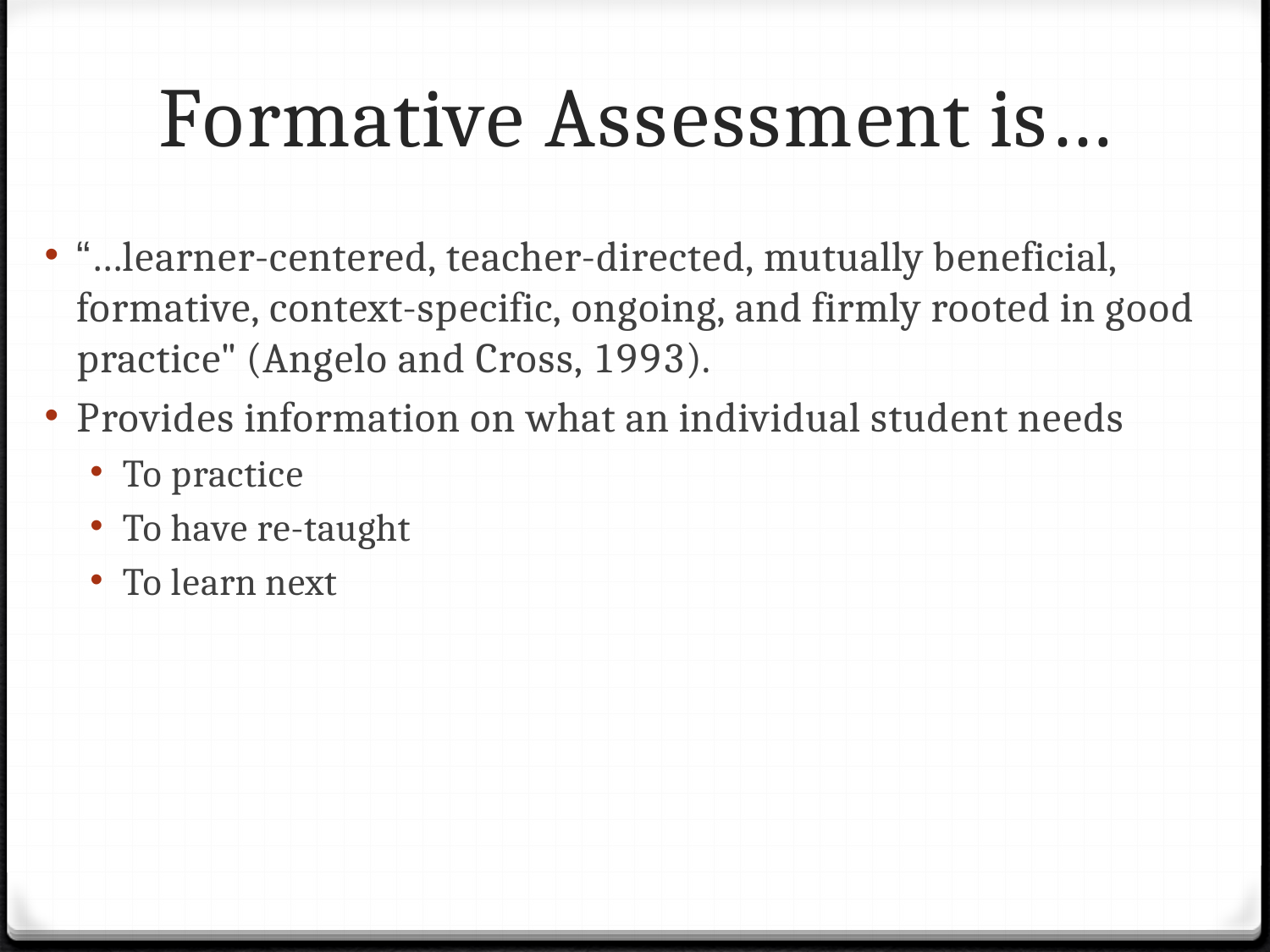

# Formative Assessment is…
“…learner-centered, teacher-directed, mutually beneficial, formative, context-specific, ongoing, and firmly rooted in good practice" (Angelo and Cross, 1993).
Provides information on what an individual student needs
To practice
To have re-taught
To learn next